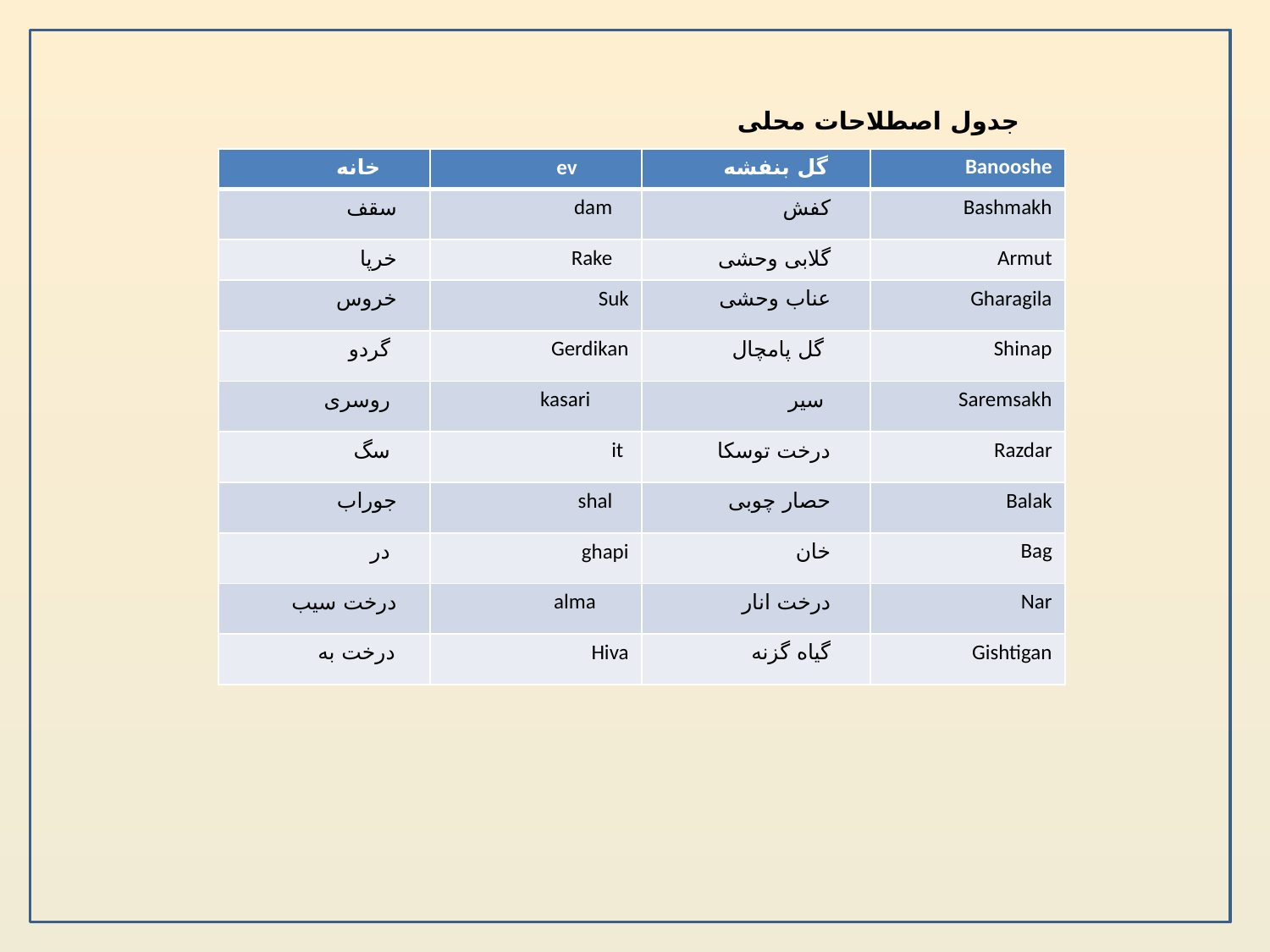

جدول اصطلاحات محلی
| خانه | ev | گل بنفشه | Banooshe |
| --- | --- | --- | --- |
| سقف | dam | کفش | Bashmakh |
| خرپا | Rake | گلابی وحشی | Armut |
| خروس | Suk | عناب وحشی | Gharagila |
| گردو | Gerdikan | گل پامچال | Shinap |
| روسری | kasari | سیر | Saremsakh |
| سگ | it | درخت توسکا | Razdar |
| جوراب | shal | حصار چوبی | Balak |
| در | ghapi | خان | Bag |
| درخت سیب | alma | درخت انار | Nar |
| درخت به | Hiva | گیاه گزنه | Gishtigan |